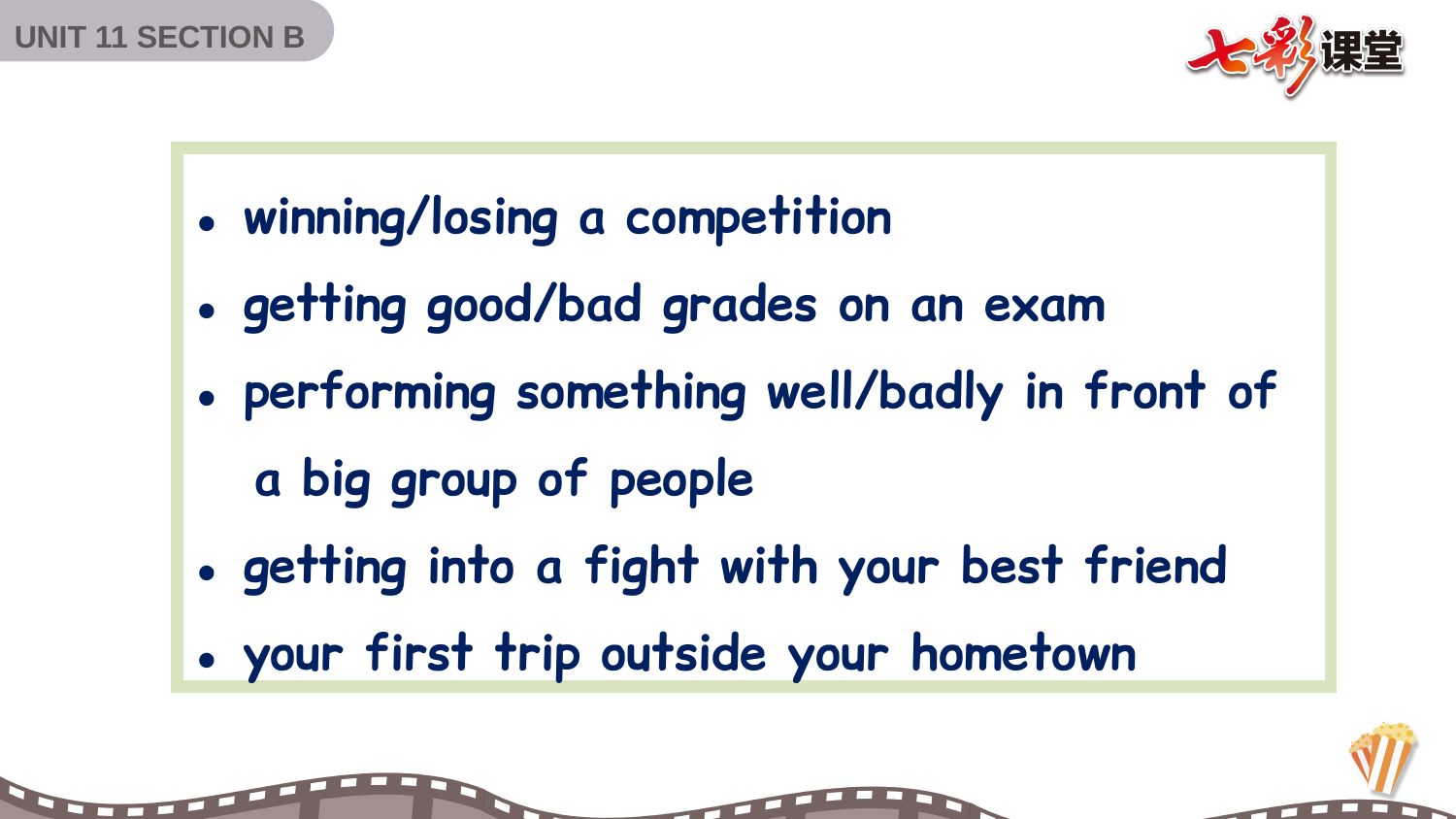

● winning/losing a competition
● getting good/bad grades on an exam
● performing something well/badly in front of
   a big group of people
● getting into a fight with your best friend
● your first trip outside your hometown